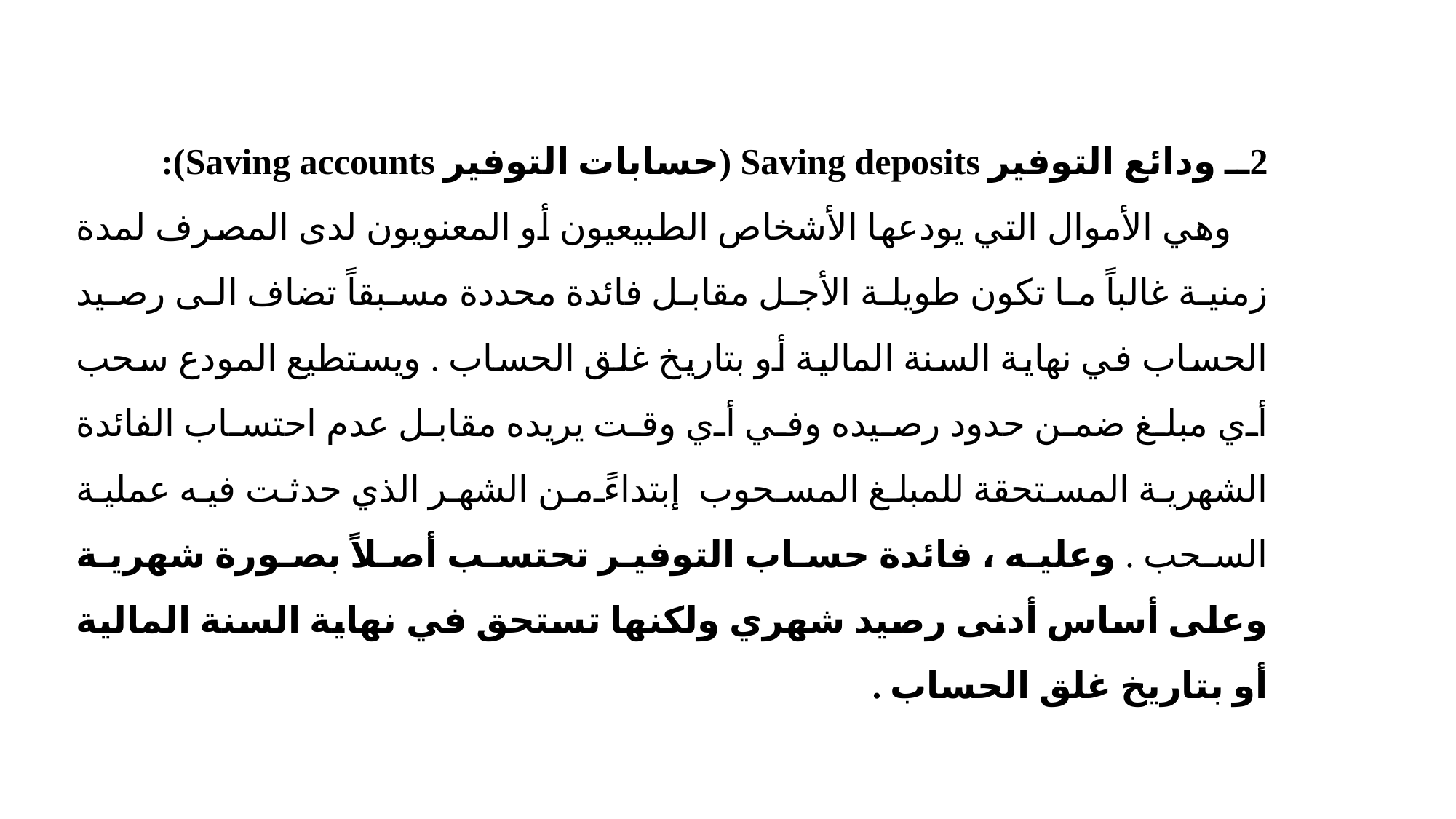

2ــ ودائع التوفير Saving deposits (حسابات التوفير Saving accounts):
    وهي الأموال التي يودعها الأشخاص الطبيعيون أو المعنويون لدى المصرف لمدة زمنية غالباً ما تكون طويلة الأجل مقابل فائدة محددة مسبقاً تضاف الى رصيد الحساب في نهاية السنة المالية أو بتاريخ غلق الحساب . ويستطيع المودع سحب أي مبلغ ضمن حدود رصيده وفي أي وقت يريده مقابل عدم احتساب الفائدة الشهرية المستحقة للمبلغ المسحوب إبتداءً من الشهر الذي حدثت فيه عملية السحب . وعليه ، فائدة حساب التوفير تحتسب أصلاً بصورة شهرية وعلى أساس أدنى رصيد شهري ولكنها تستحق في نهاية السنة المالية أو بتاريخ غلق الحساب .